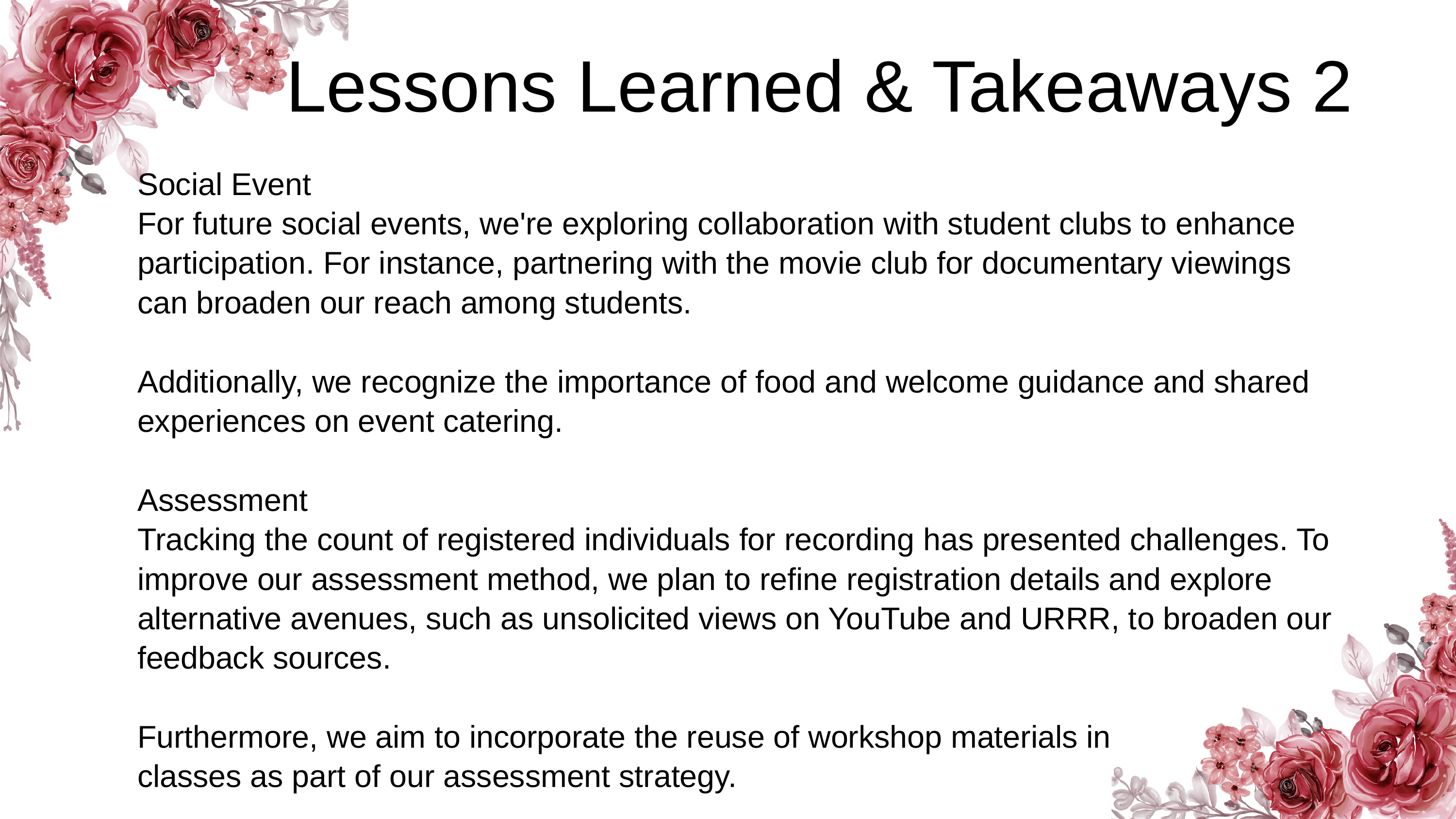

Lessons Learned & Takeaways 2
Social Event
For future social events, we're exploring collaboration with student clubs to enhance participation. For instance, partnering with the movie club for documentary viewings can broaden our reach among students.

Additionally, we recognize the importance of food and welcome guidance and shared experiences on event catering.

Assessment
Tracking the count of registered individuals for recording has presented challenges. To improve our assessment method, we plan to refine registration details and explore alternative avenues, such as unsolicited views on YouTube and URRR, to broaden our feedback sources.

Furthermore, we aim to incorporate the reuse of workshop materials in
classes as part of our assessment strategy.